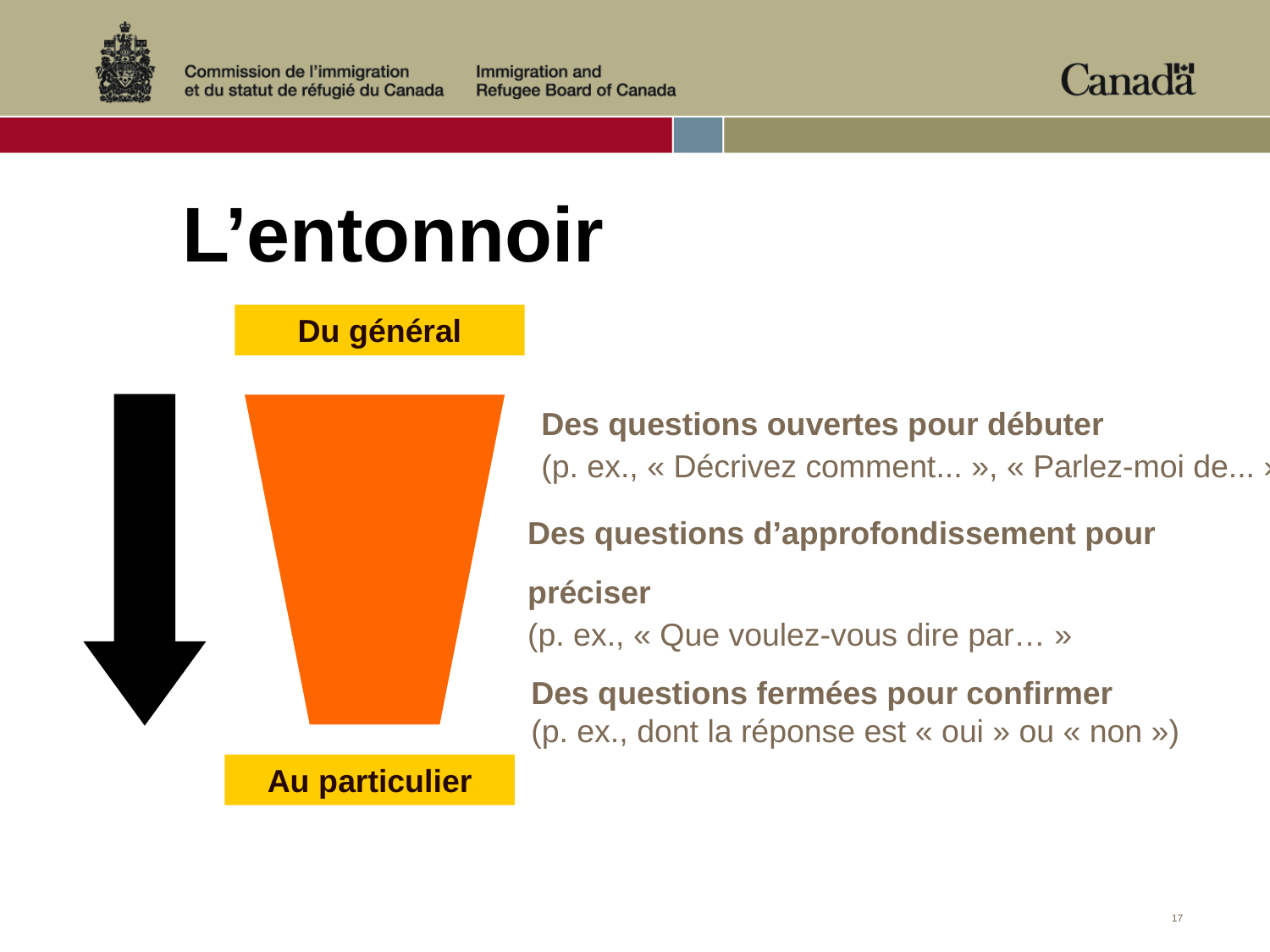

# L’entonnoir
Du général
Des questions ouvertes pour débuter
(p. ex., « Décrivez comment... », « Parlez-moi de... »

Des questions d’approfondissement pour préciser
(p. ex., « Que voulez-vous dire par… »
Des questions fermées pour confirmer
(p. ex., dont la réponse est « oui » ou « non »)
Au particulier
17